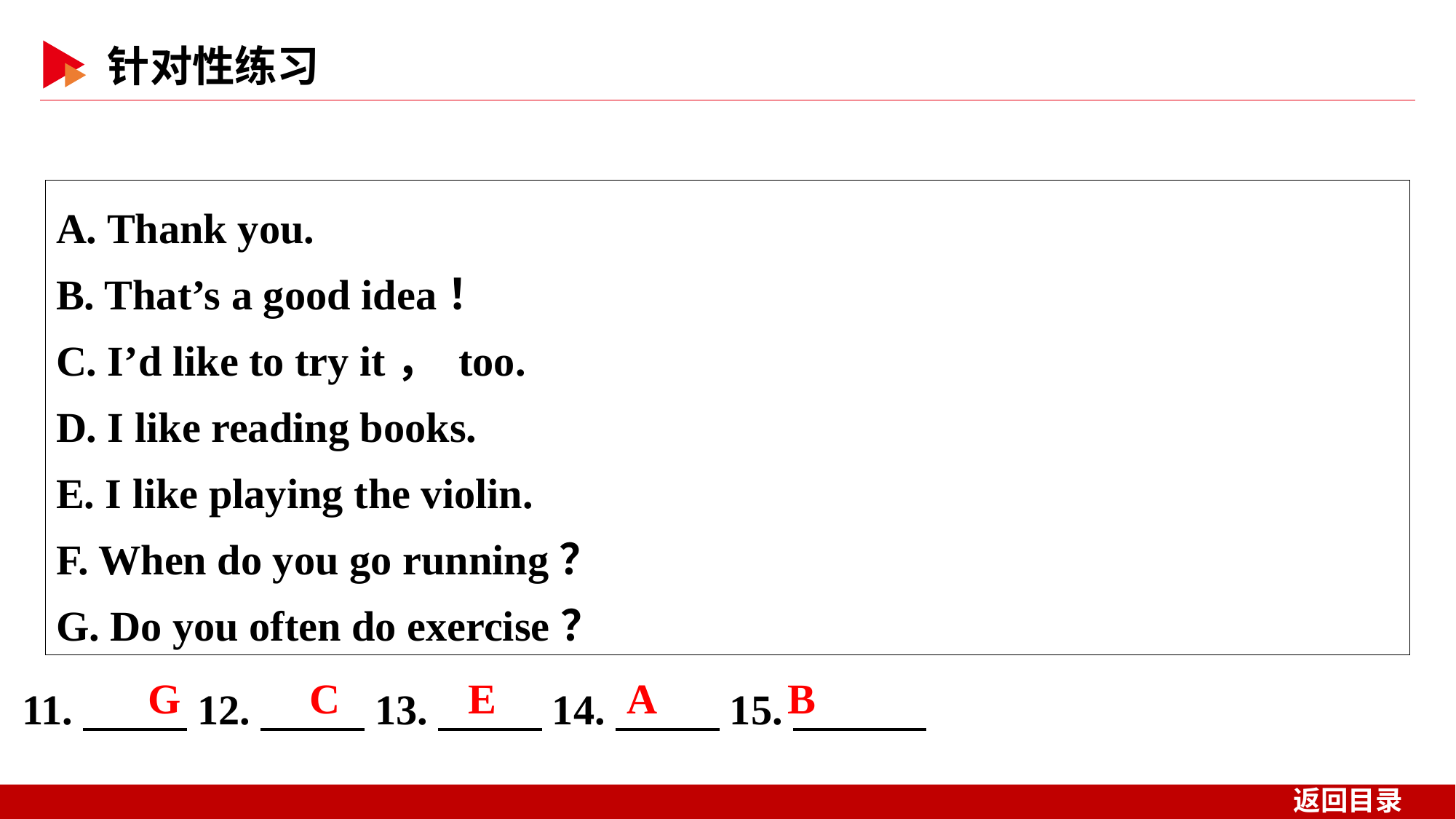

A. Thank you.
B. That’s a good idea！
C. I’d like to try it， too.
D. I like reading books.
E. I like playing the violin.
F. When do you go running？
G. Do you often do exercise？
11.　  　12.　  　13.　  　14.　  　15.
G
C
E
A
B